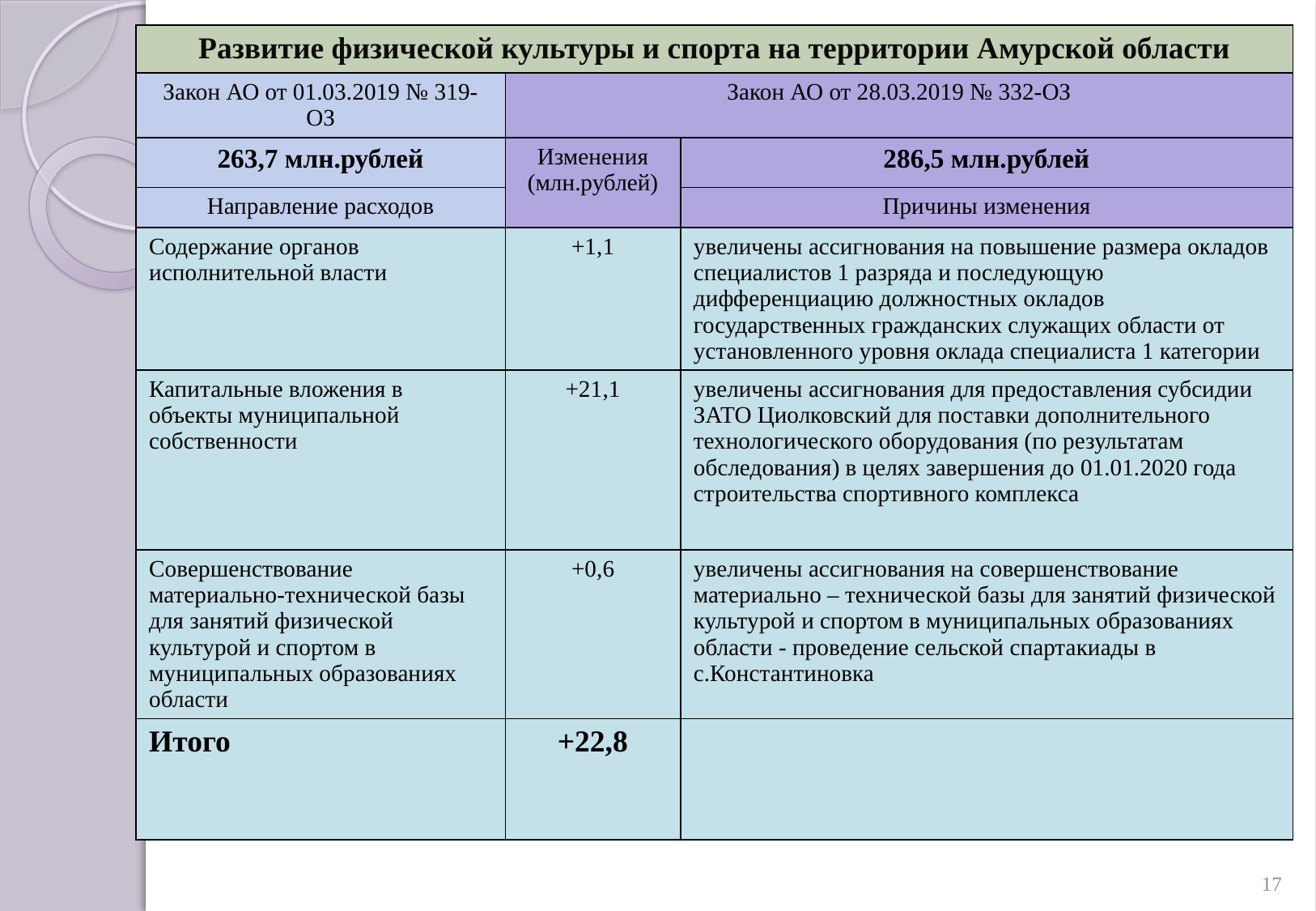

| Развитие физической культуры и спорта на территории Амурской области |  |  |
| --- | --- | --- |
| Закон АО от 01.03.2019 № 319-ОЗ | Закон АО от 28.03.2019 № 332-ОЗ |  |
| 263,7 млн.рублей | Изменения (млн.рублей) | 286,5 млн.рублей |
| Направление расходов |  | Причины изменения |
| Содержание органов исполнительной власти | +1,1 | увеличены ассигнования на повышение размера окладов специалистов 1 разряда и последующую дифференциацию должностных окладов государственных гражданских служащих области от установленного уровня оклада специалиста 1 категории |
| Капитальные вложения в объекты муниципальной собственности | +21,1 | увеличены ассигнования для предоставления субсидии ЗАТО Циолковский для поставки дополнительного технологического оборудования (по результатам обследования) в целях завершения до 01.01.2020 года строительства спортивного комплекса |
| Совершенствование материально-технической базы для занятий физической культурой и спортом в муниципальных образованиях области | +0,6 | увеличены ассигнования на совершенствование материально – технической базы для занятий физической культурой и спортом в муниципальных образованиях области - проведение сельской спартакиады в с.Константиновка |
| Итого | +22,8 |  |
17